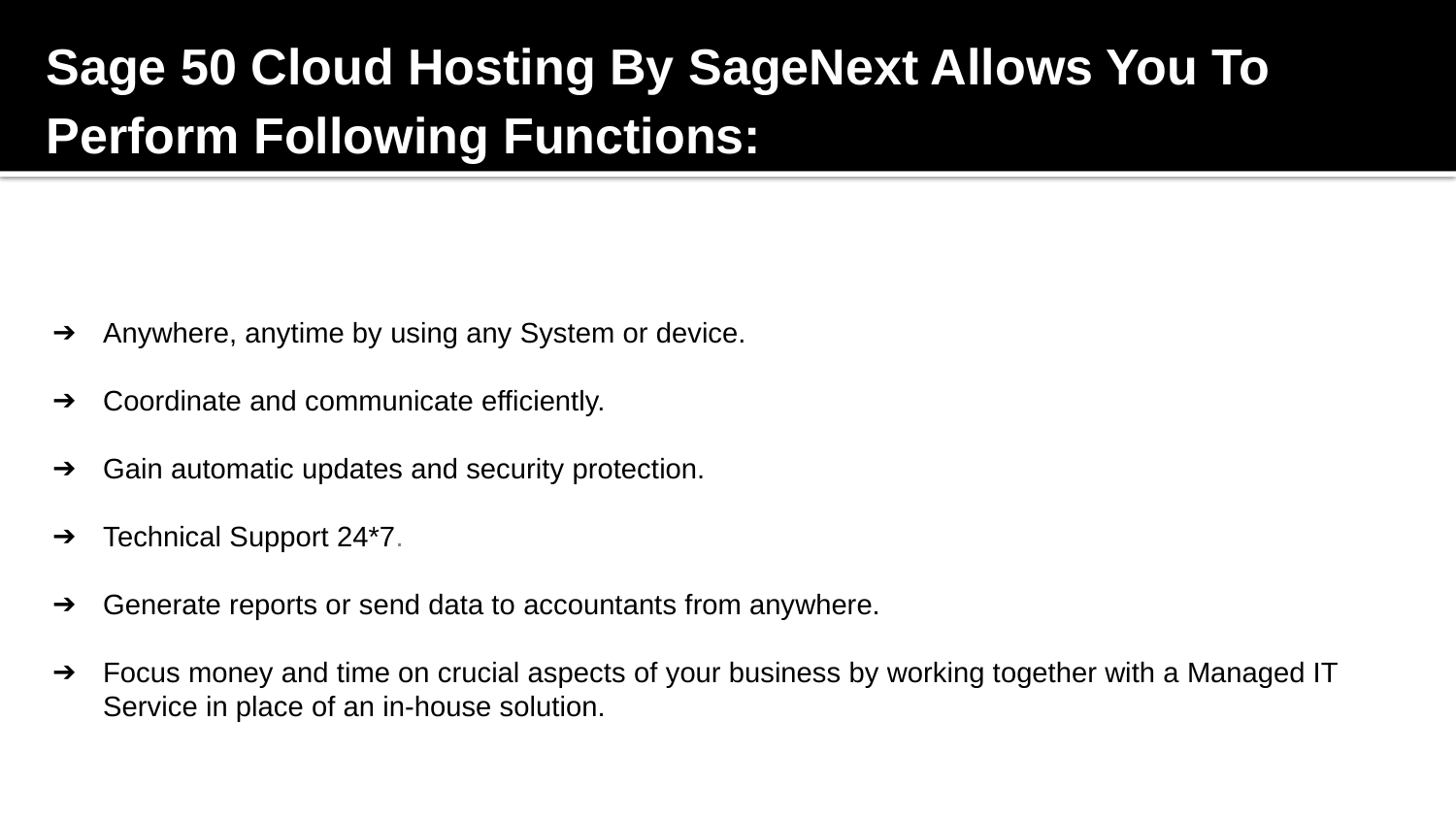

# Sage 50 Cloud Hosting By SageNext Allows You To Perform Following Functions:
Anywhere, anytime by using any System or device.

Coordinate and communicate efficiently.

Gain automatic updates and security protection.

Technical Support 24*7.

Generate reports or send data to accountants from anywhere.

Focus money and time on crucial aspects of your business by working together with a Managed IT Service in place of an in-house solution.